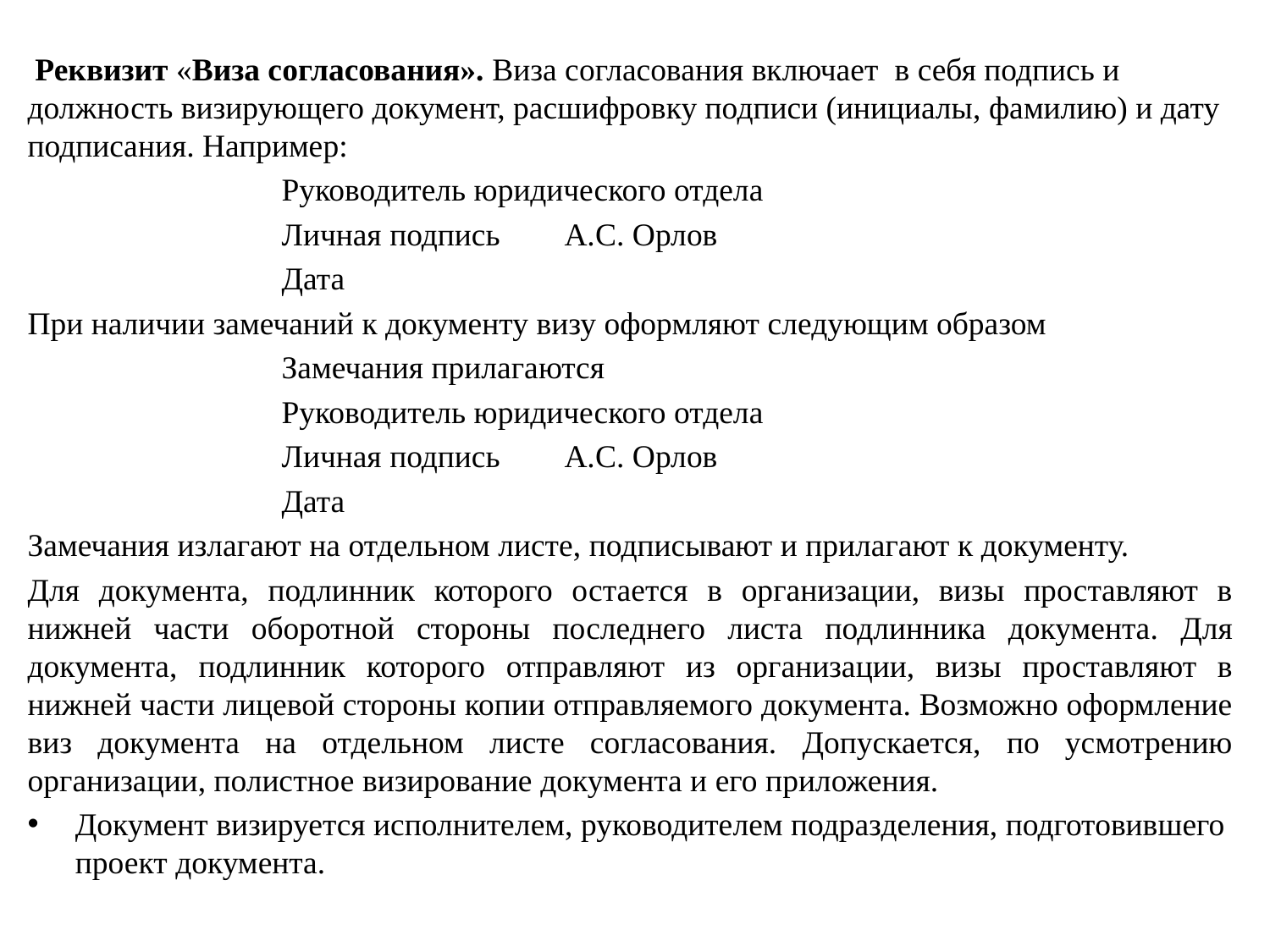

Реквизит «Виза согласования». Виза согласования включает  в себя подпись и должность визирующего документ, расшифровку подписи (инициалы, фамилию) и дату подписания. Например:
		Руководитель юридического отдела
		Личная подпись        А.С. Орлов
		Дата
При наличии замечаний к документу визу оформляют следующим образом
		Замечания прилагаются
		Руководитель юридического отдела
		Личная подпись        А.С. Орлов
		Дата
Замечания излагают на отдельном листе, подписывают и прилагают к документу.
Для документа, подлинник которого остается в организации, визы проставляют в нижней части оборотной стороны последнего листа подлинника документа. Для документа, подлинник которого отправляют из организации, визы проставляют в нижней части лицевой стороны копии отправляемого документа. Возможно оформление виз документа на отдельном листе согласования. Допускается, по усмотрению организации, полистное визирование документа и его приложения.
Документ визируется исполнителем, руководителем подразделения, подготовившего проект документа.